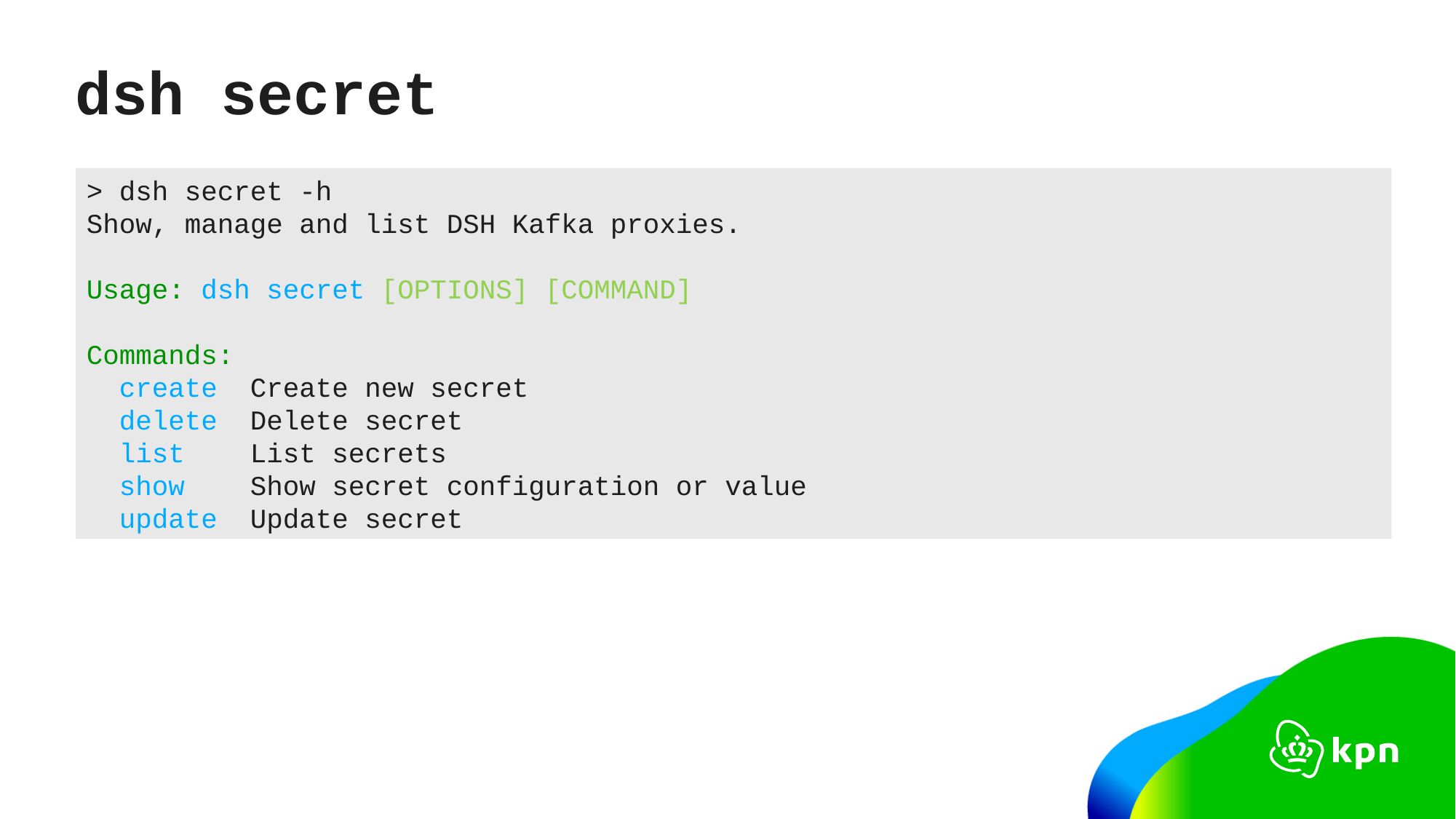

# dsh secret
> dsh secret -h
Show, manage and list DSH Kafka proxies.

Usage: dsh secret [OPTIONS] [COMMAND]

Commands:
  create  Create new secret
  delete  Delete secret
  list    List secrets
  show    Show secret configuration or value
  update  Update secret